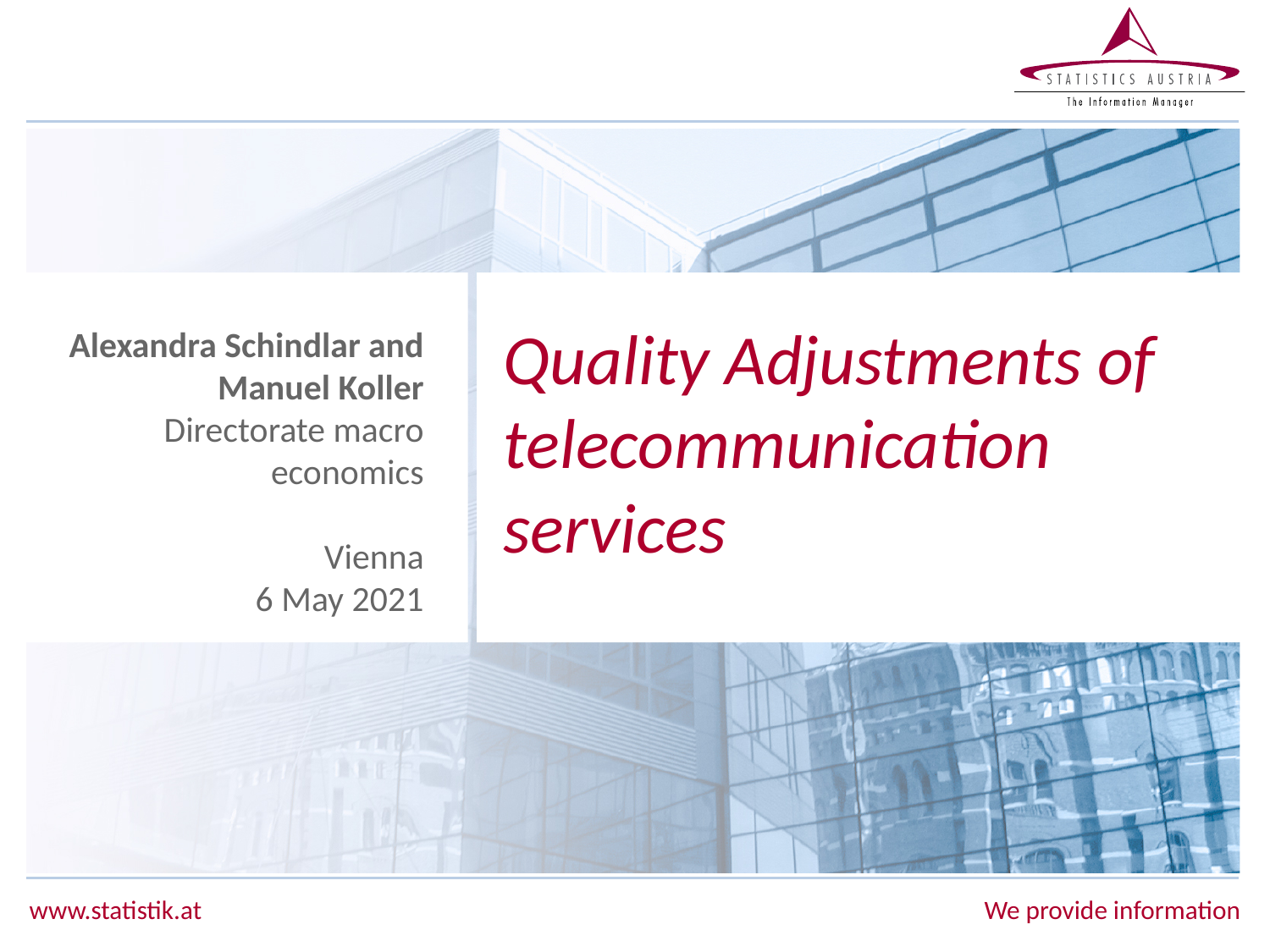

# Quality Adjustments of telecommunication services
Alexandra Schindlar and Manuel Koller
Directorate macro economics

Vienna
6 May 2021